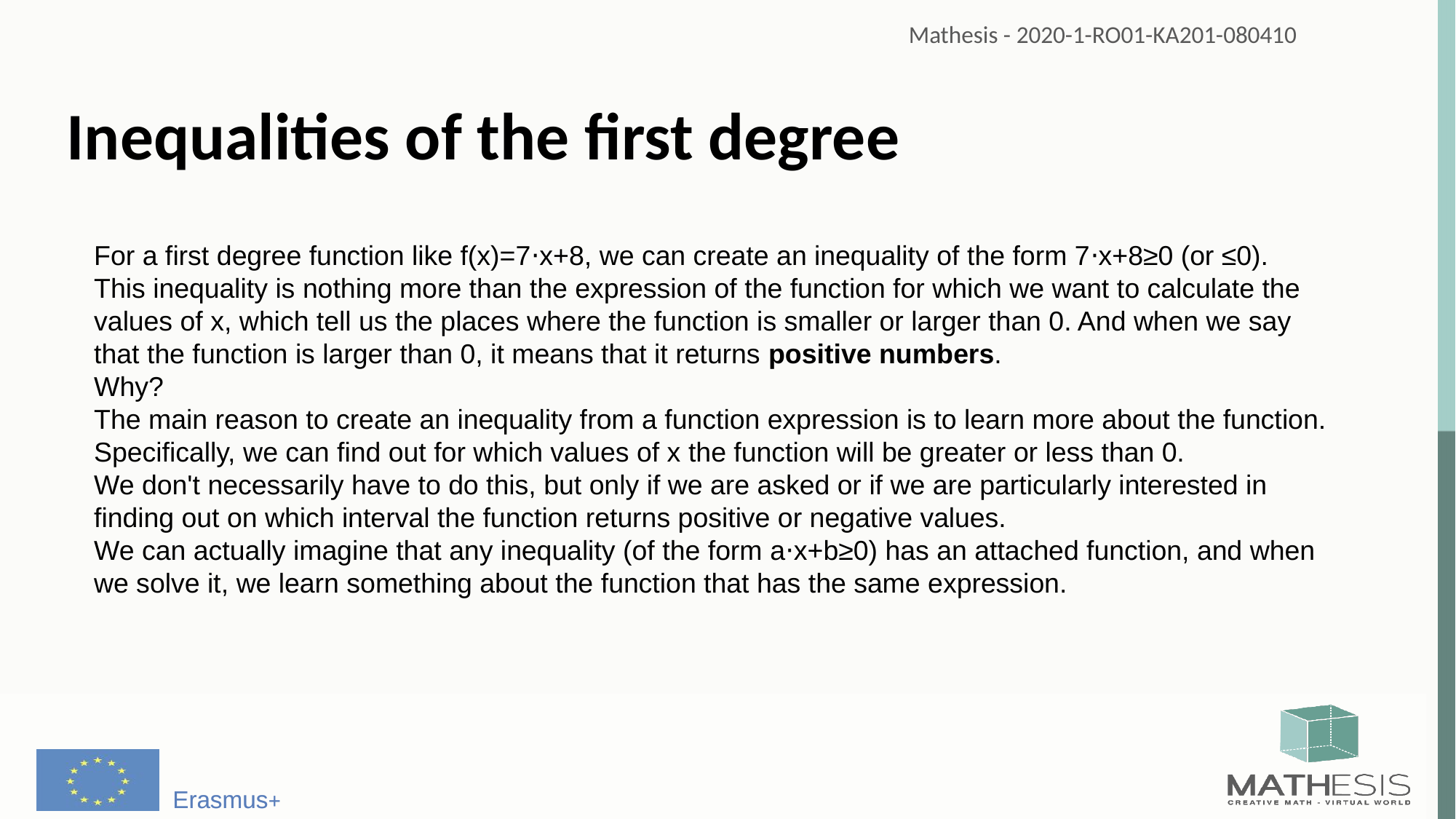

# Inequalities of the first degree
For a first degree function like f(x)=7⋅x+8, we can create an inequality of the form 7⋅x+8≥0 (or ≤0).
This inequality is nothing more than the expression of the function for which we want to calculate the values of x, which tell us the places where the function is smaller or larger than 0. And when we say that the function is larger than 0, it means that it returns positive numbers.
Why?
The main reason to create an inequality from a function expression is to learn more about the function. Specifically, we can find out for which values of x the function will be greater or less than 0.
We don't necessarily have to do this, but only if we are asked or if we are particularly interested in finding out on which interval the function returns positive or negative values.
We can actually imagine that any inequality (of the form a⋅x+b≥0) has an attached function, and when we solve it, we learn something about the function that has the same expression.